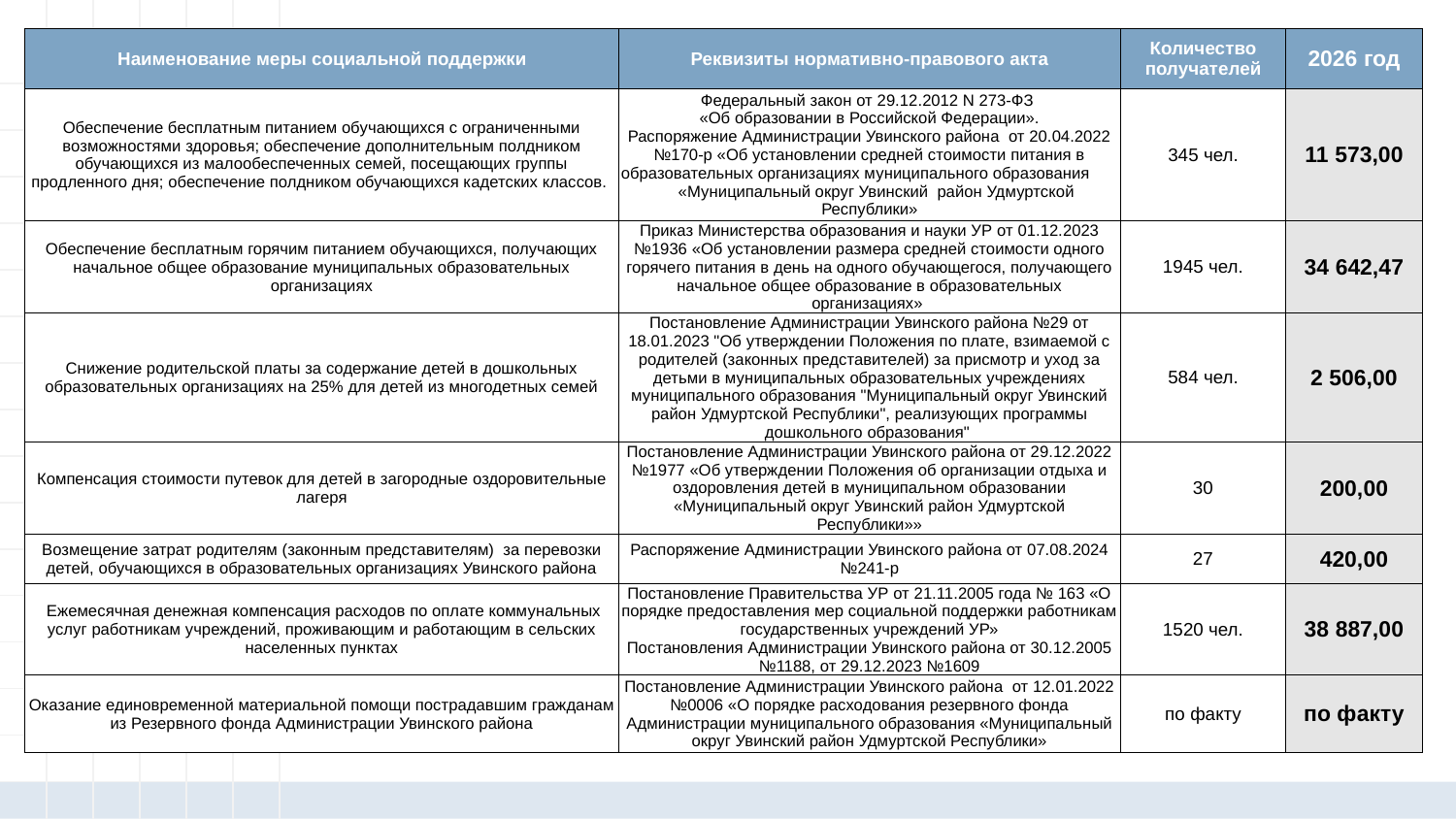

| Наименование меры социальной поддержки | Реквизиты нормативно-правового акта | Количество получателей | 2026 год |
| --- | --- | --- | --- |
| Обеспечение бесплатным питанием обучающихся с ограниченными возможностями здоровья; обеспечение дополнительным полдником обучающихся из малообеспеченных семей, посещающих группы продленного дня; обеспечение полдником обучающихся кадетских классов. | Федеральный закон от 29.12.2012 N 273-ФЗ «Об образовании в Российской Федерации». Распоряжение Администрации Увинского района от 20.04.2022 №170-р «Об установлении средней стоимости питания в образовательных организациях муниципального образования «Муниципальный округ Увинский район Удмуртской Республики» | 345 чел. | 11 573,00 |
| Обеспечение бесплатным горячим питанием обучающихся, получающих начальное общее образование муниципальных образовательных организациях | Приказ Министерства образования и науки УР от 01.12.2023 №1936 «Об установлении размера средней стоимости одного горячего питания в день на одного обучающегося, получающего начальное общее образование в образовательных организациях» | 1945 чел. | 34 642,47 |
| Снижение родительской платы за содержание детей в дошкольных образовательных организациях на 25% для детей из многодетных семей | Постановление Администрации Увинского района №29 от 18.01.2023 "Об утверждении Положения по плате, взимаемой с родителей (законных представителей) за присмотр и уход за детьми в муниципальных образовательных учреждениях муниципального образования "Муниципальный округ Увинский район Удмуртской Республики", реализующих программы дошкольного образования" | 584 чел. | 2 506,00 |
| Компенсация стоимости путевок для детей в загородные оздоровительные лагеря | Постановление Администрации Увинского района от 29.12.2022 №1977 «Об утверждении Положения об организации отдыха и оздоровления детей в муниципальном образовании «Муниципальный округ Увинский район Удмуртской Республики»» | 30 | 200,00 |
| Возмещение затрат родителям (законным представителям) за перевозки детей, обучающихся в образовательных организациях Увинского района | Распоряжение Администрации Увинского района от 07.08.2024 №241-р | 27 | 420,00 |
| Ежемесячная денежная компенсация расходов по оплате коммунальных услуг работникам учреждений, проживающим и работающим в сельских населенных пунктах | Постановление Правительства УР от 21.11.2005 года № 163 «О порядке предоставления мер социальной поддержки работникам государственных учреждений УР» Постановления Администрации Увинского района от 30.12.2005 №1188, от 29.12.2023 №1609 | 1520 чел. | 38 887,00 |
| Оказание единовременной материальной помощи пострадавшим гражданам из Резервного фонда Администрации Увинского района | Постановление Администрации Увинского района от 12.01.2022 №0006 «О порядке расходования резервного фонда Администрации муниципального образования «Муниципальный округ Увинский район Удмуртской Республики» | по факту | по факту |